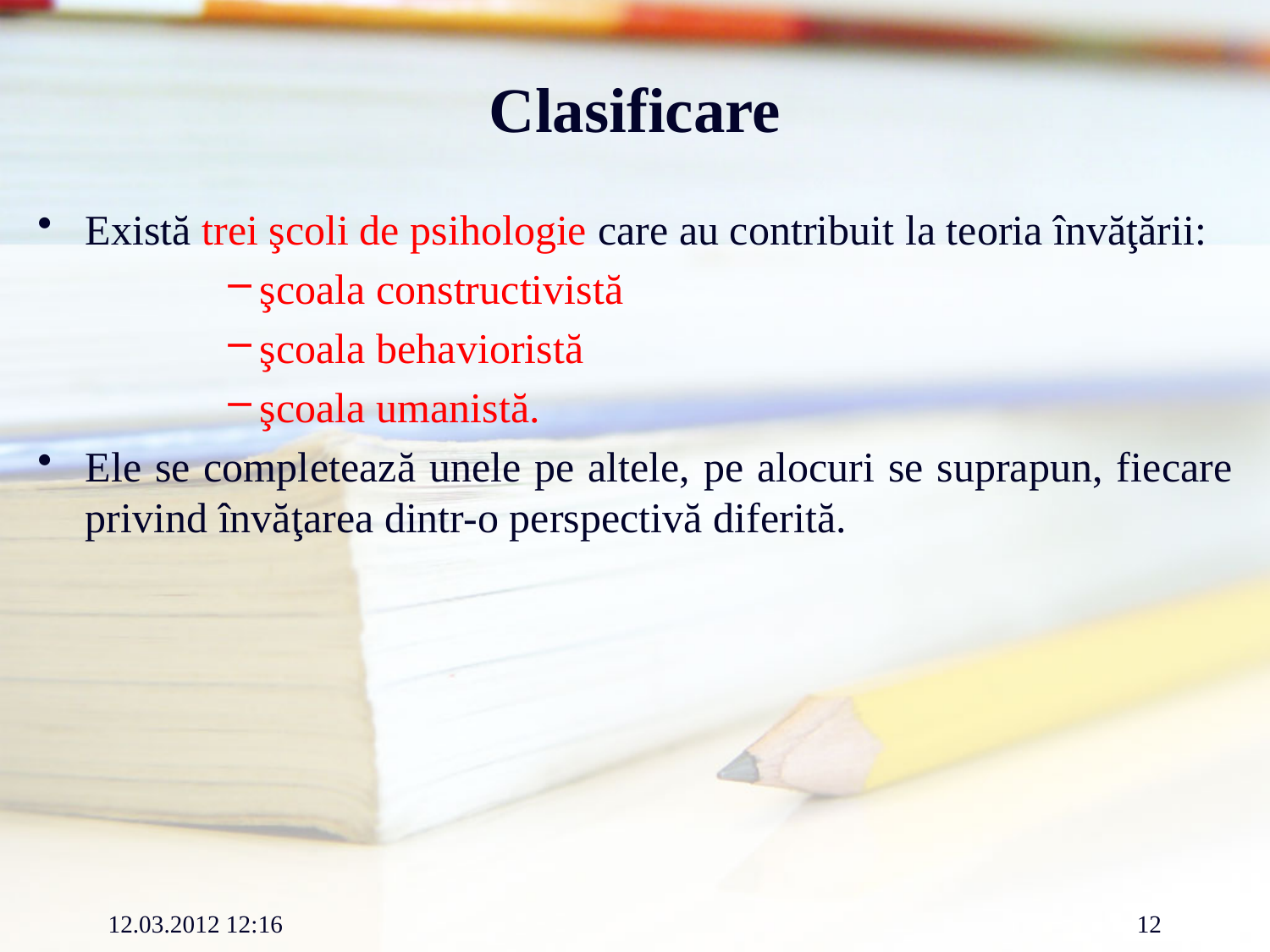

# Clasificare
Există trei şcoli de psihologie care au contribuit la teoria învăţării:
şcoala constructivistă
şcoala behavioristă
şcoala umanistă.
Ele se completează unele pe altele, pe alocuri se suprapun, fiecare privind învăţarea dintr-o perspectivă diferită.
12.03.2012 12:16
12